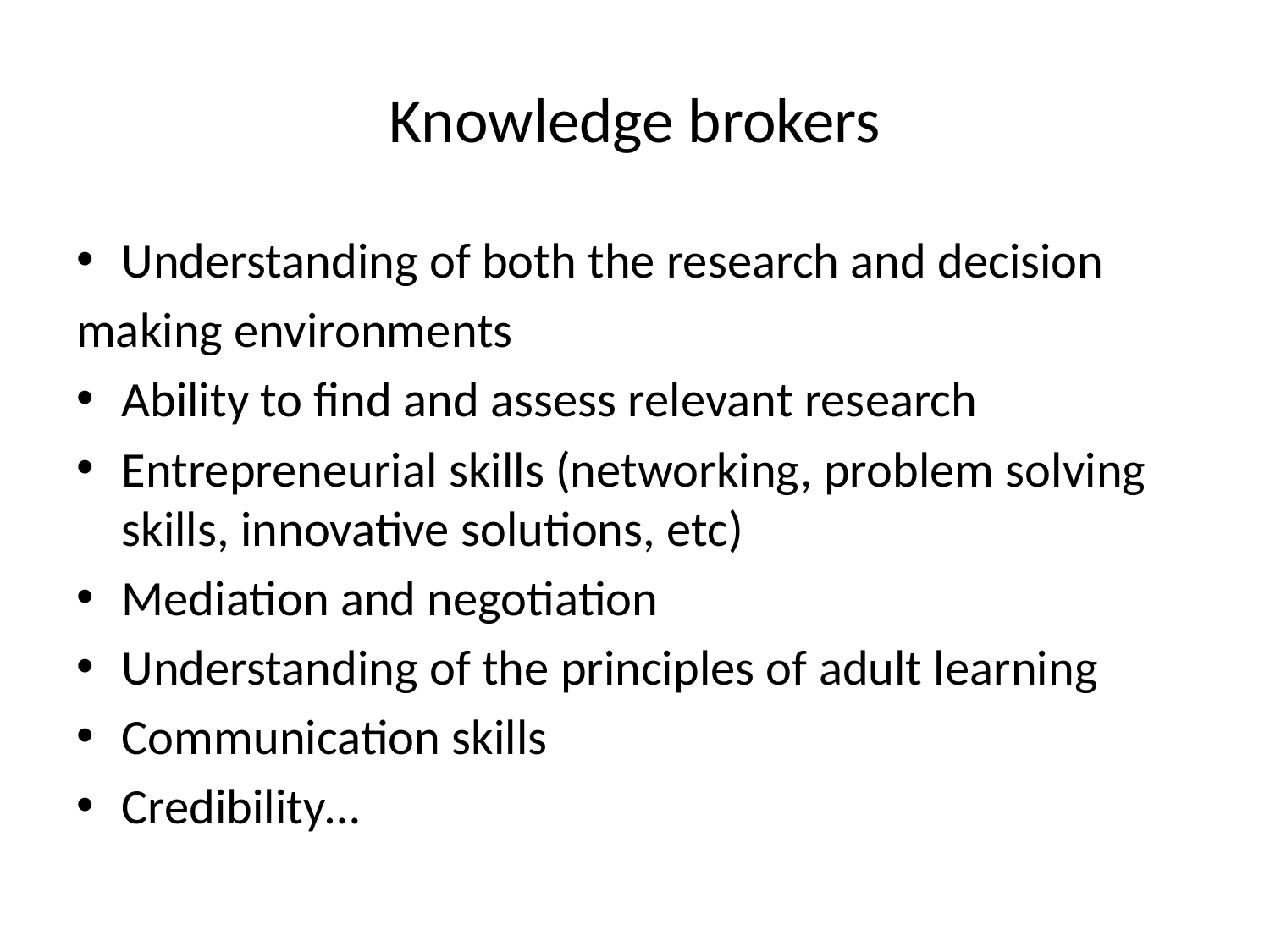

# Knowledge brokers
Understanding of both the research and decision
making environments
Ability to find and assess relevant research
Entrepreneurial skills (networking, problem solving skills, innovative solutions, etc)
Mediation and negotiation
Understanding of the principles of adult learning
Communication skills
Credibility…